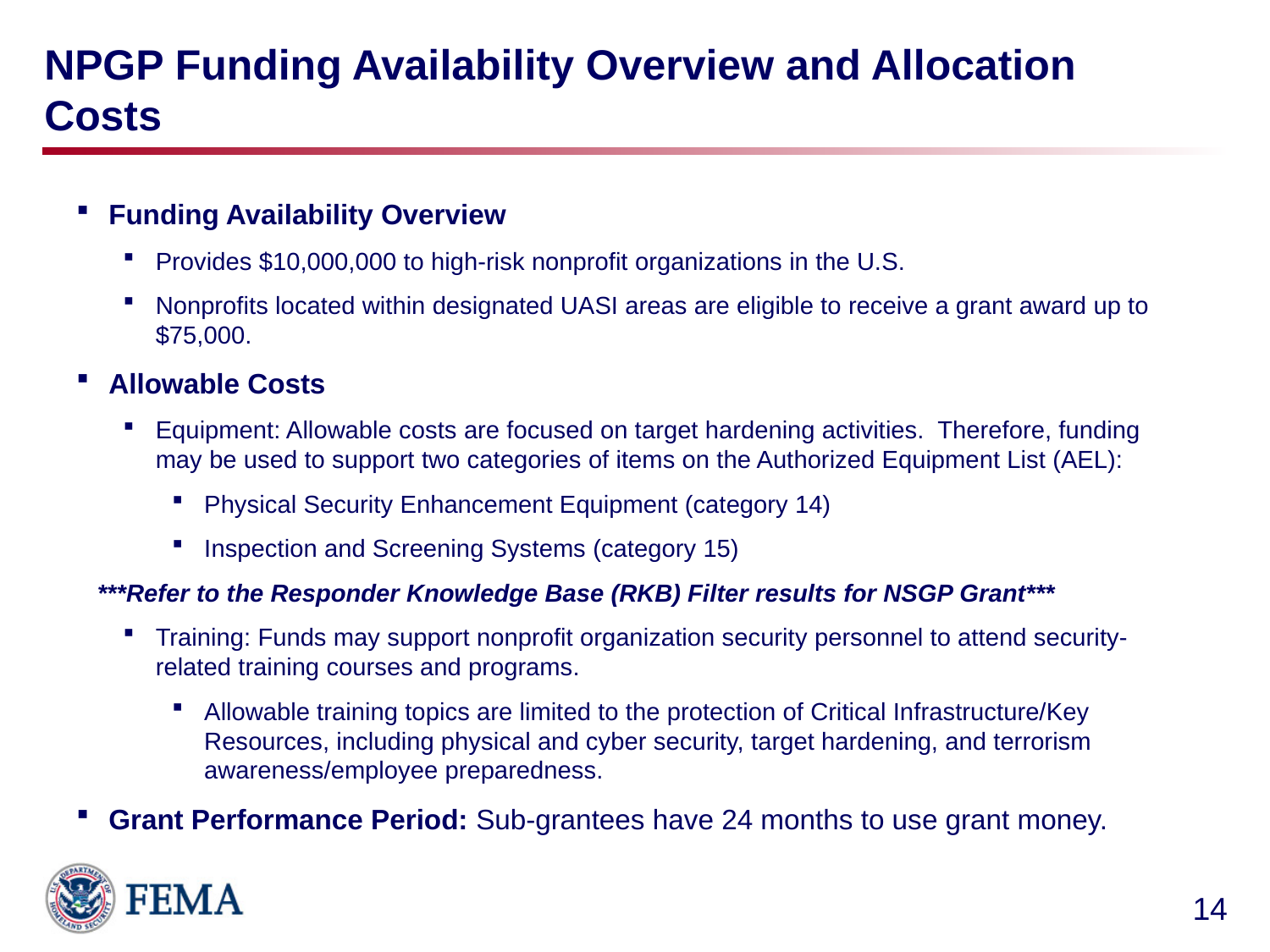

# NPGP Funding Availability Overview and Allocation Costs
Funding Availability Overview
Provides $10,000,000 to high-risk nonprofit organizations in the U.S.
Nonprofits located within designated UASI areas are eligible to receive a grant award up to $75,000.
Allowable Costs
Equipment: Allowable costs are focused on target hardening activities.  Therefore, funding may be used to support two categories of items on the Authorized Equipment List (AEL):
Physical Security Enhancement Equipment (category 14)
Inspection and Screening Systems (category 15)
   ***Refer to the Responder Knowledge Base (RKB) Filter results for NSGP Grant***
Training: Funds may support nonprofit organization security personnel to attend security-related training courses and programs.
Allowable training topics are limited to the protection of Critical Infrastructure/Key Resources, including physical and cyber security, target hardening, and terrorism awareness/employee preparedness.
Grant Performance Period: Sub-grantees have 24 months to use grant money.

14